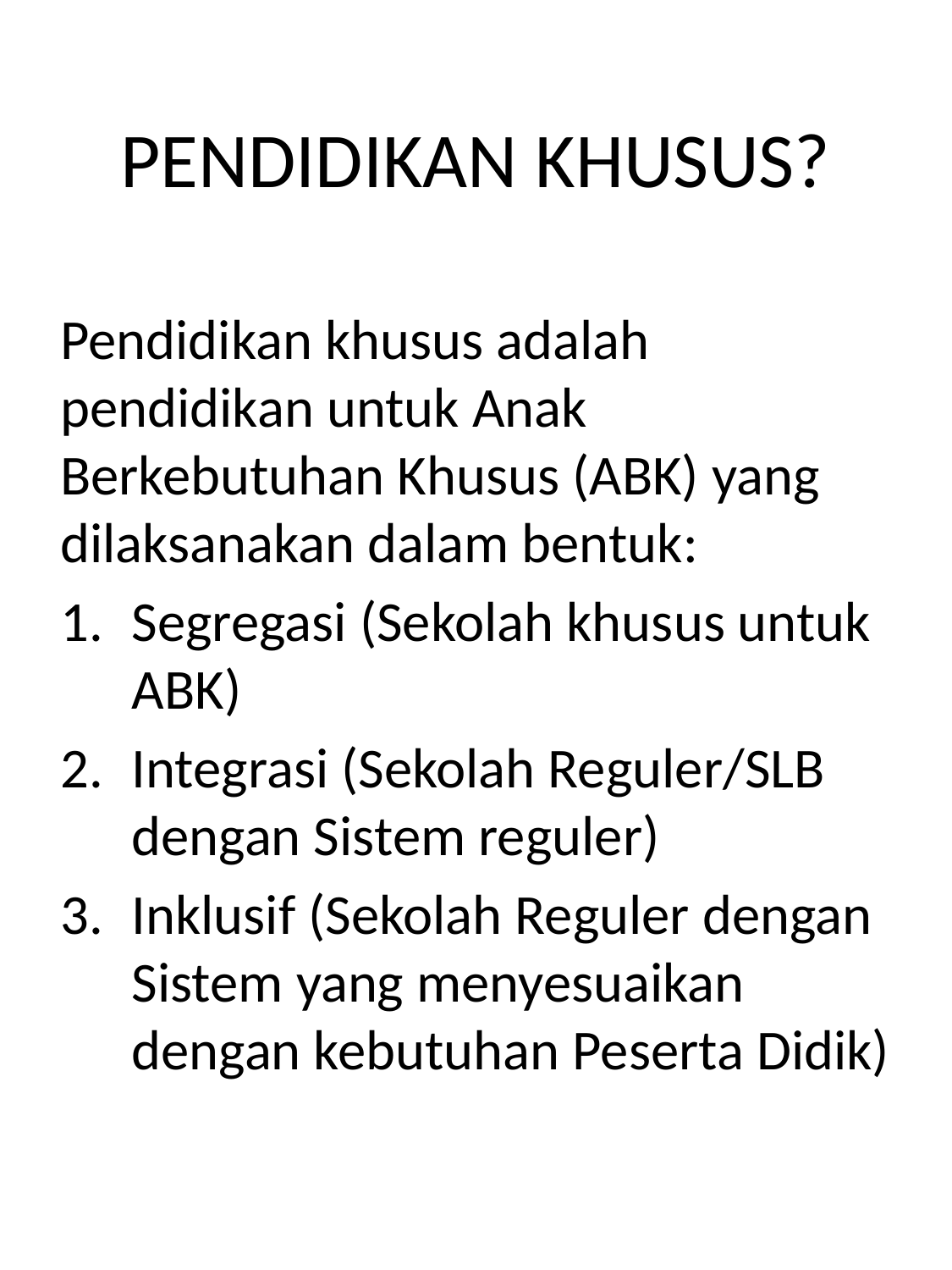

# PENDIDIKAN KHUSUS?
Pendidikan khusus adalah pendidikan untuk Anak Berkebutuhan Khusus (ABK) yang dilaksanakan dalam bentuk:
Segregasi (Sekolah khusus untuk ABK)
Integrasi (Sekolah Reguler/SLB dengan Sistem reguler)
Inklusif (Sekolah Reguler dengan Sistem yang menyesuaikan dengan kebutuhan Peserta Didik)